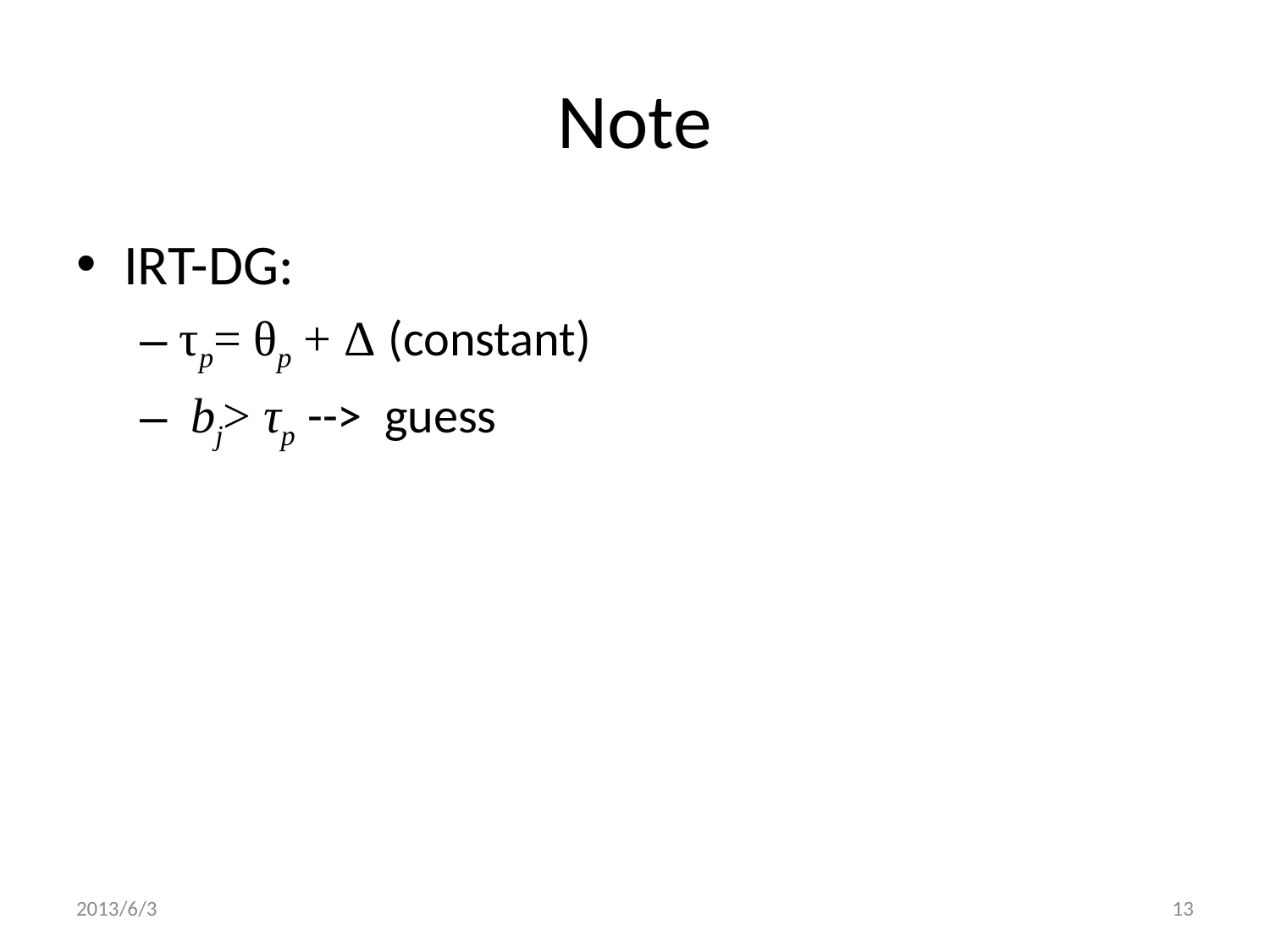

# Note
IRT-DG:
τp= θp + Δ (constant)
 bj> τp -->  guess
2013/6/3
13